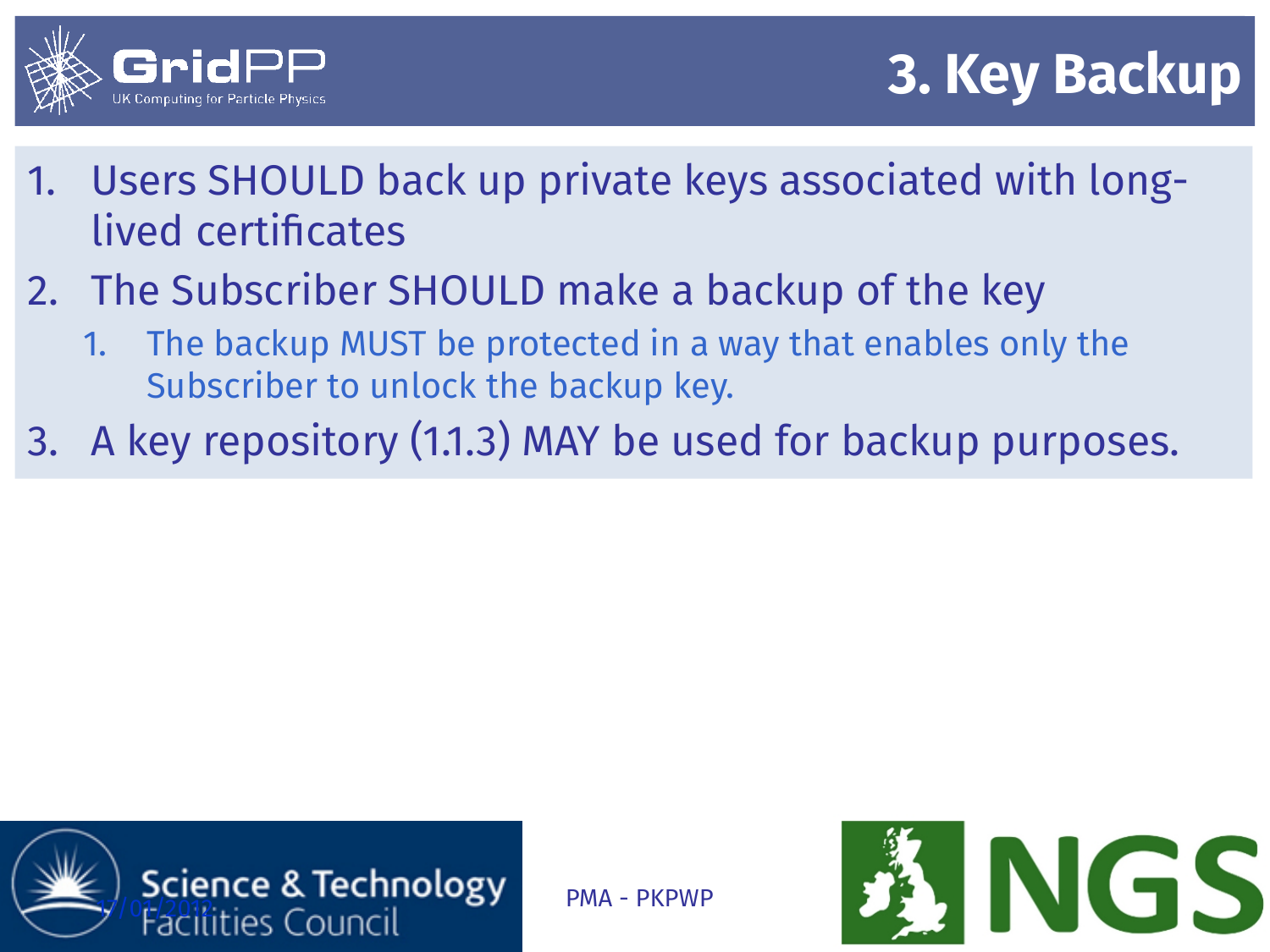

# 3. Key Backup
Users SHOULD back up private keys associated with long-lived certificates
The Subscriber SHOULD make a backup of the key
The backup MUST be protected in a way that enables only the Subscriber to unlock the backup key.
A key repository (1.1.3) MAY be used for backup purposes.
PMA - PKPWP
17/01/2012
10